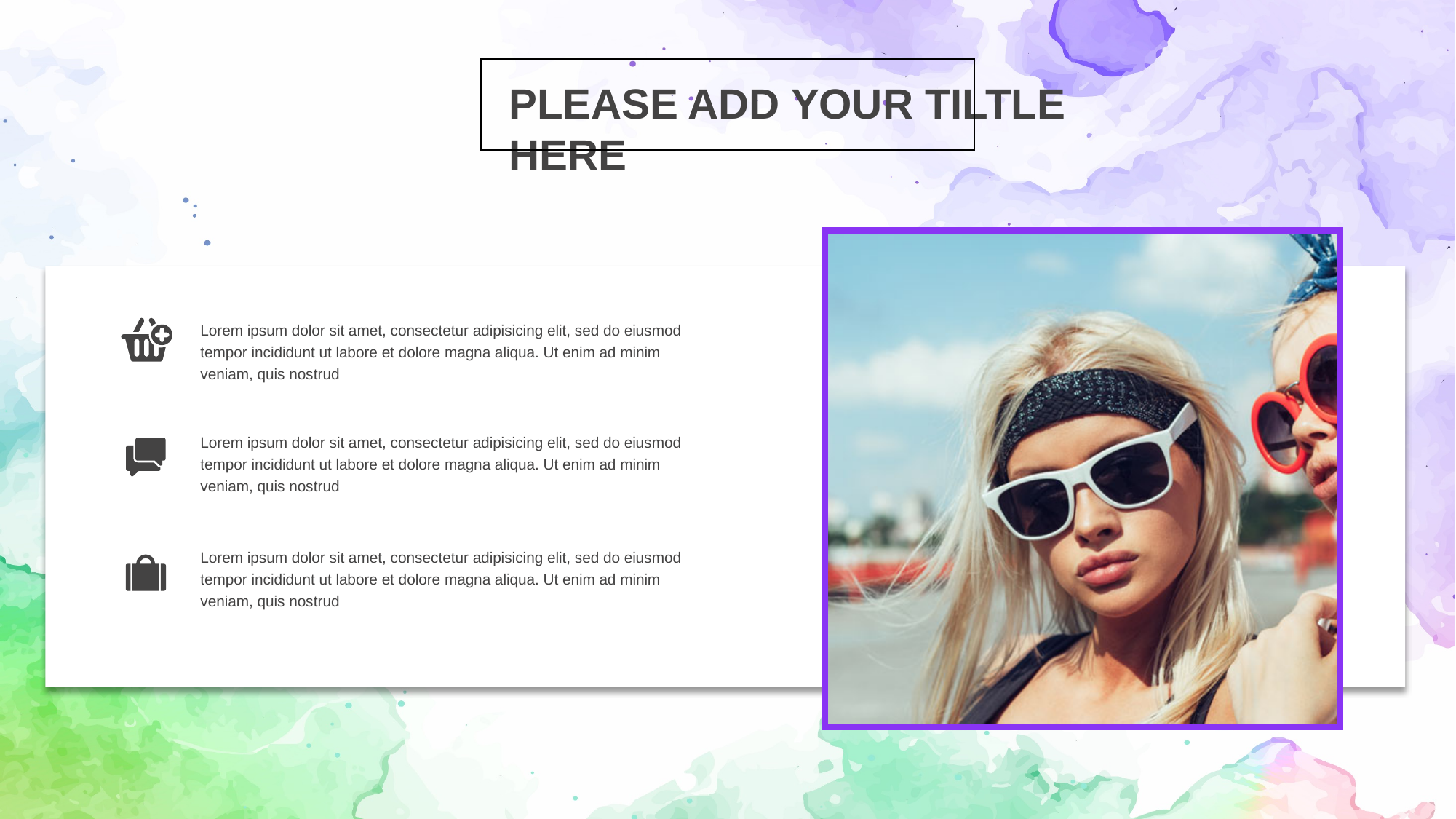

PLEASE ADD YOUR TILTLE HERE

Lorem ipsum dolor sit amet, consectetur adipisicing elit, sed do eiusmod tempor incididunt ut labore et dolore magna aliqua. Ut enim ad minim veniam, quis nostrud

Lorem ipsum dolor sit amet, consectetur adipisicing elit, sed do eiusmod tempor incididunt ut labore et dolore magna aliqua. Ut enim ad minim veniam, quis nostrud

Lorem ipsum dolor sit amet, consectetur adipisicing elit, sed do eiusmod tempor incididunt ut labore et dolore magna aliqua. Ut enim ad minim veniam, quis nostrud